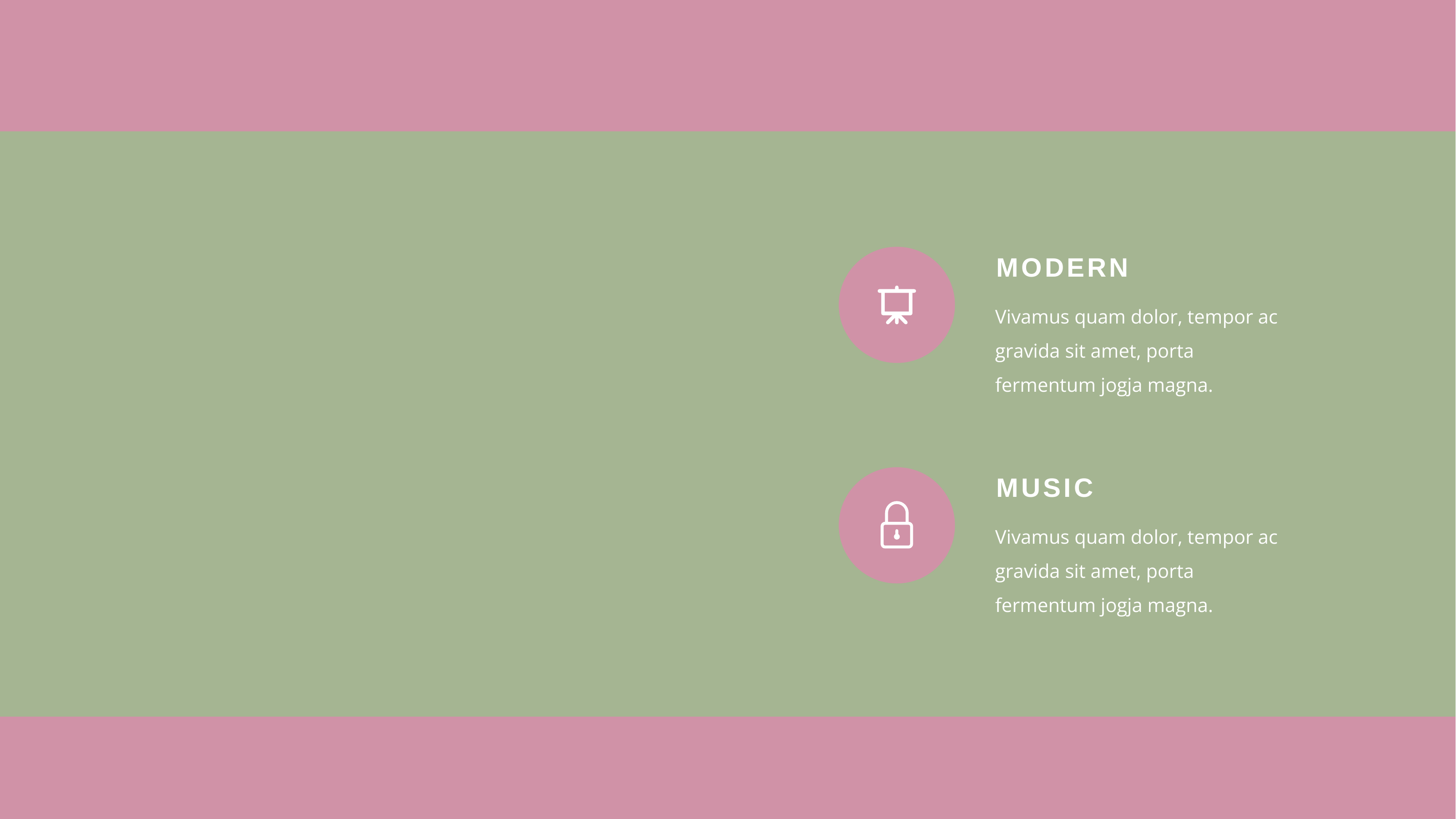

MODERN

Vivamus quam dolor, tempor ac gravida sit amet, porta fermentum jogja magna.

MUSIC

Vivamus quam dolor, tempor ac gravida sit amet, porta fermentum jogja magna.